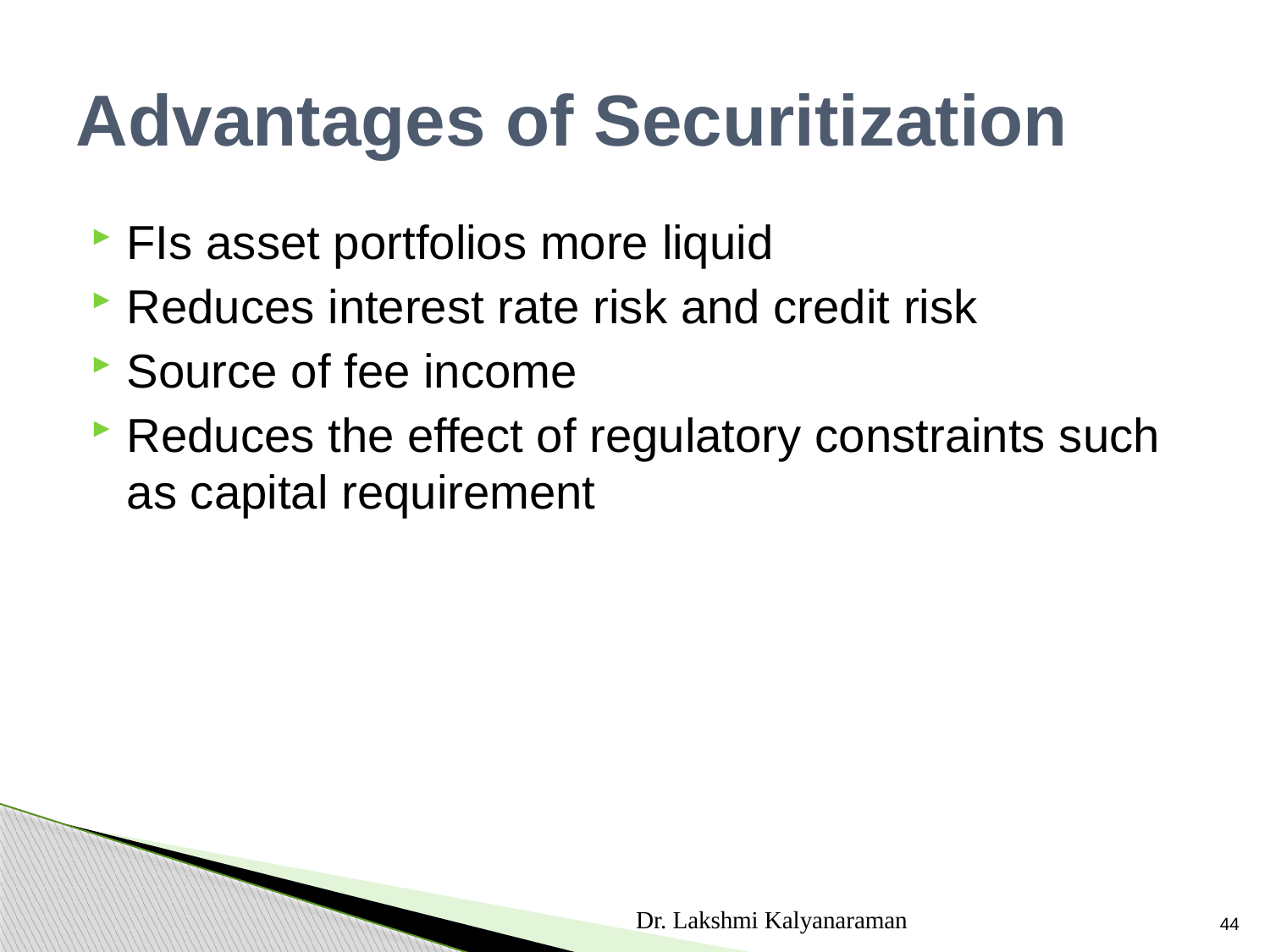

# Advantages of Securitization
FIs asset portfolios more liquid
Reduces interest rate risk and credit risk
Source of fee income
Reduces the effect of regulatory constraints such as capital requirement

Dr. Lakshmi Kalyanaraman
44